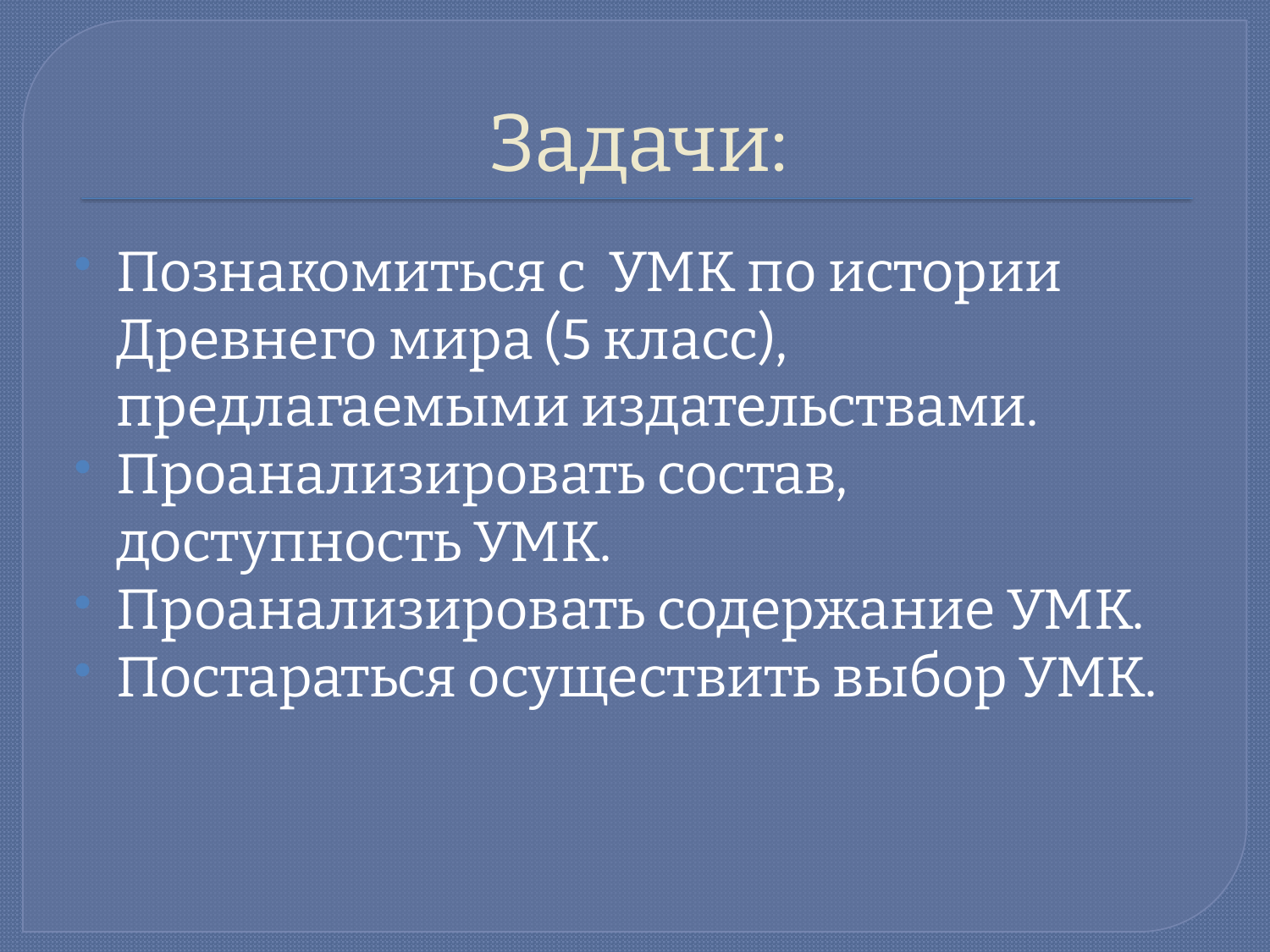

# Задачи:
Познакомиться с  УМК по истории Древнего мира (5 класс), предлагаемыми издательствами.
Проанализировать состав, доступность УМК.
Проанализировать содержание УМК.
Постараться осуществить выбор УМК.